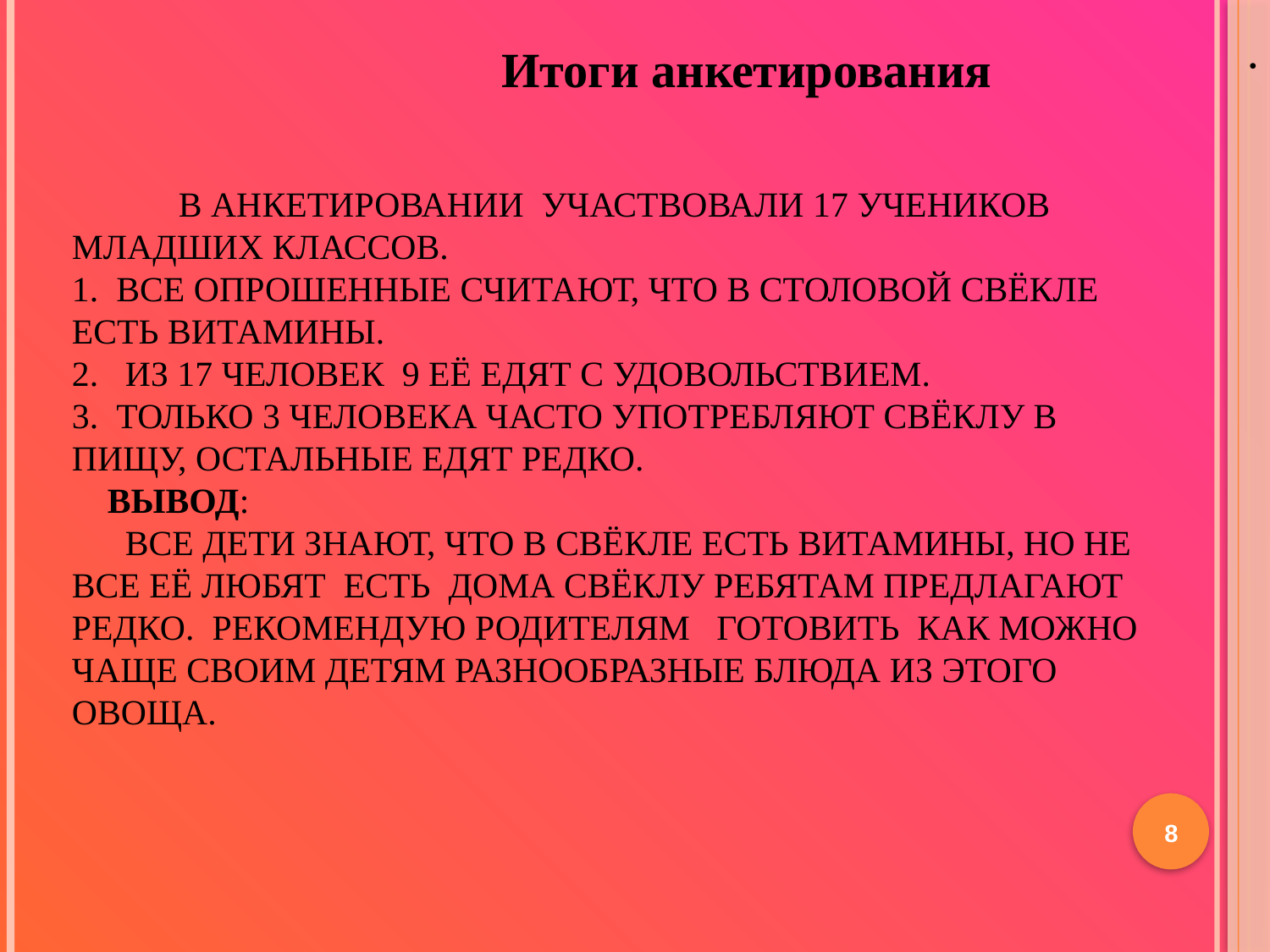

Итоги анкетирования
            В анкетировании  участвовали 17 учеников  младших классов.
1.  Все опрошенные считают, что в столовой свёкле есть витамины.
2.   Из 17 человек  9 её едят с удовольствием.
3.  Только 3 человека часто употребляют свёклу в пищу, остальные едят редко.
    Вывод:
      Все дети знают, что в свёкле есть витамины, но не все её любят  есть  Дома свёклу ребятам предлагают редко.  Рекомендую родителям   готовить  как можно чаще своим детям разнообразные блюда из этого овоща.
.
8